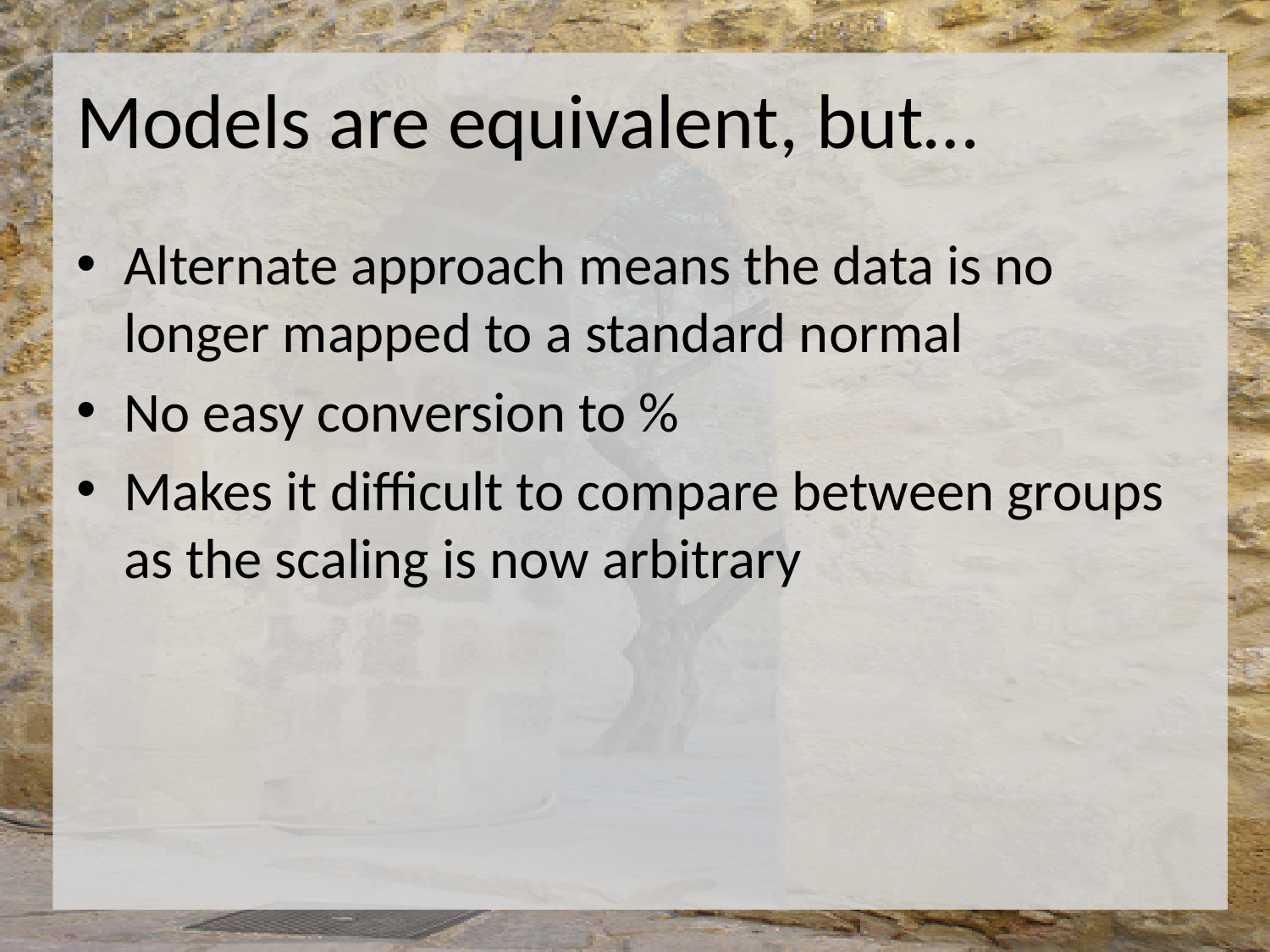

# Models are equivalent, but…

Alternate approach means the data is no longer mapped to a standard normal
No easy conversion to %
Makes it difficult to compare between groups as the scaling is now arbitrary